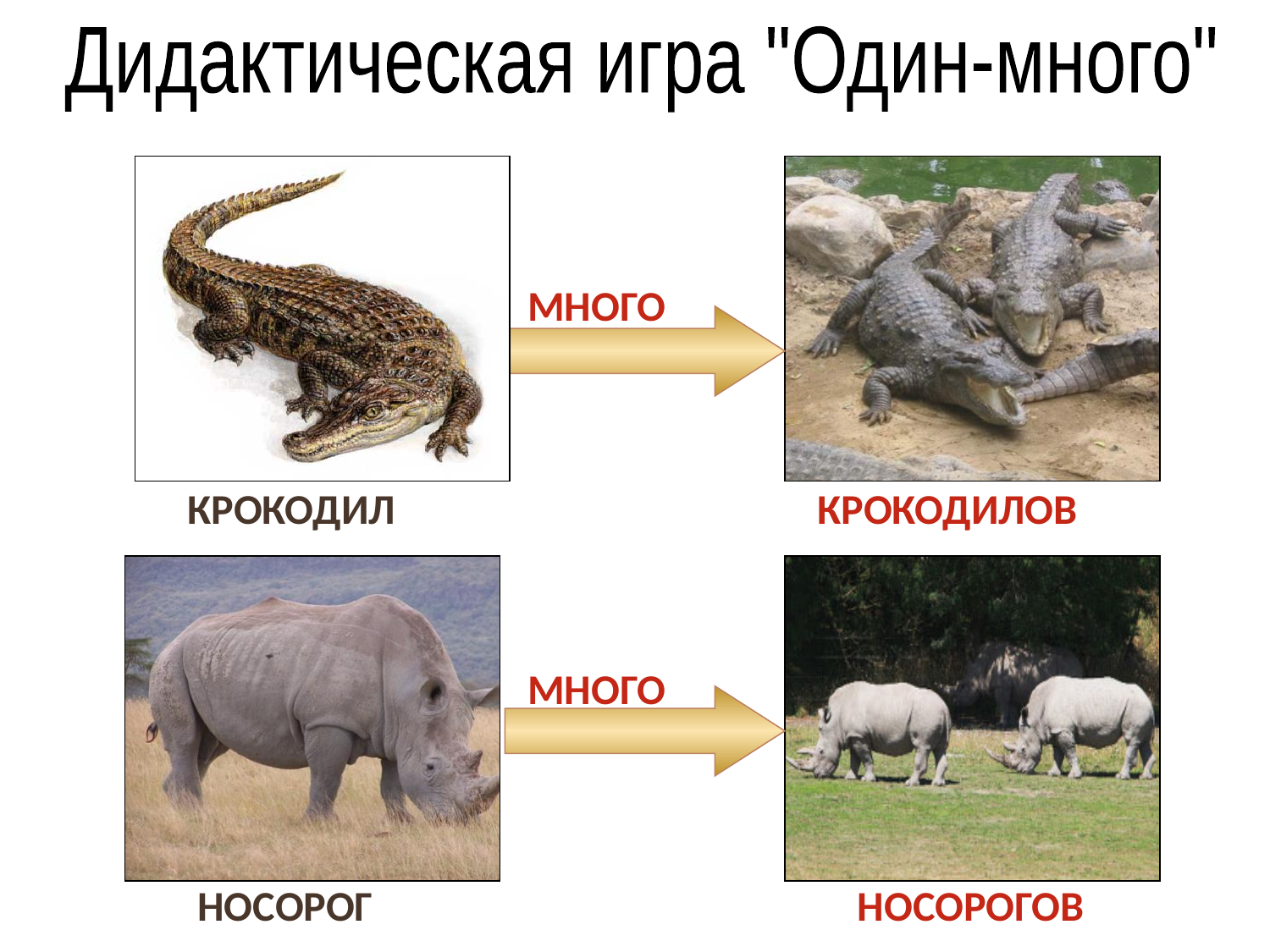

Дидактическая игра "Один-много"

МНОГО

КРОКОДИЛ
КРОКОДИЛОВ

МНОГО

НОСОРОГ
НОСОРОГОВ